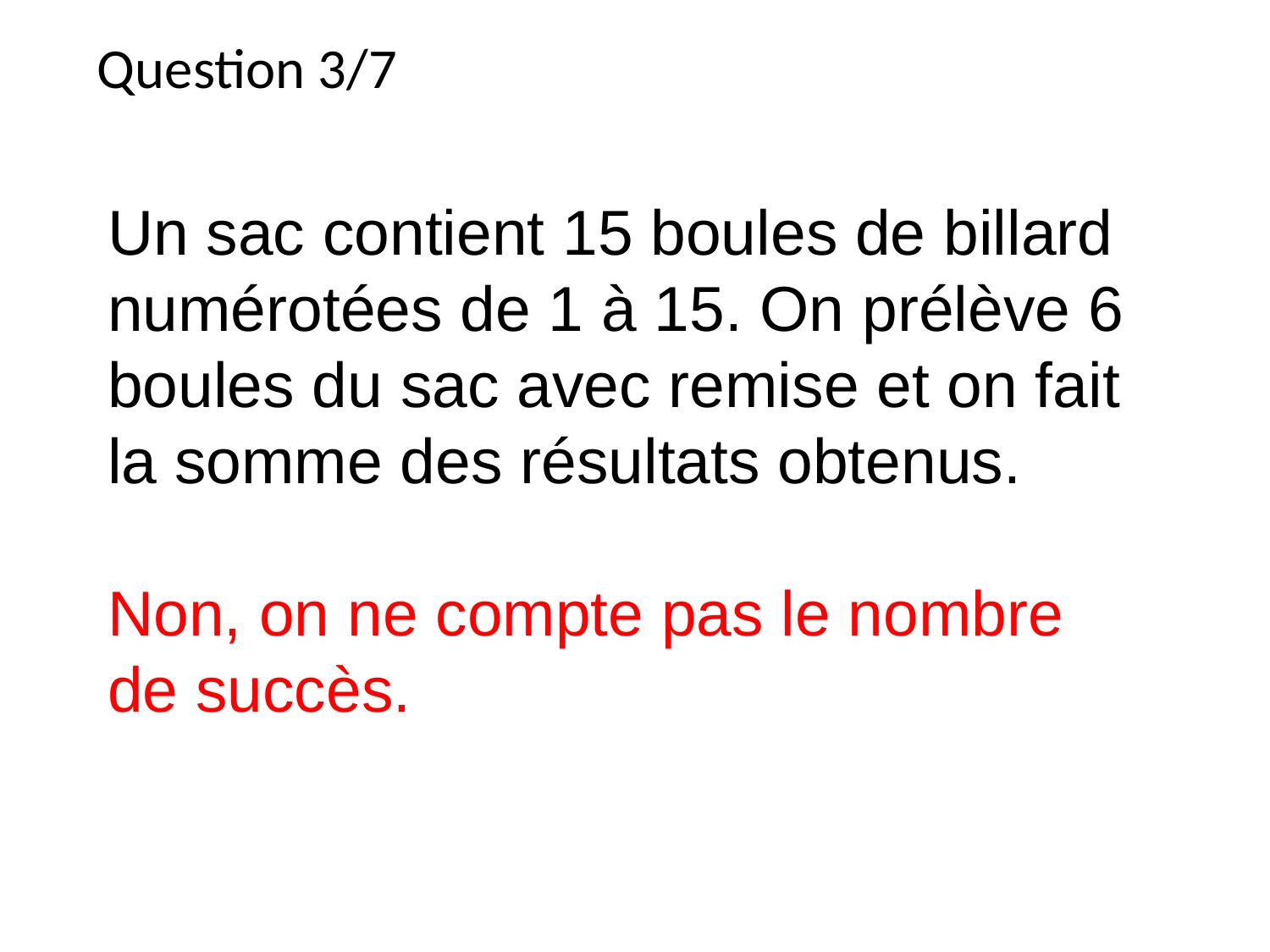

Question 3/7
Un sac contient 15 boules de billard numérotées de 1 à 15. On prélève 6 boules du sac avec remise et on fait la somme des résultats obtenus.

Non, on ne compte pas le nombre de succès.